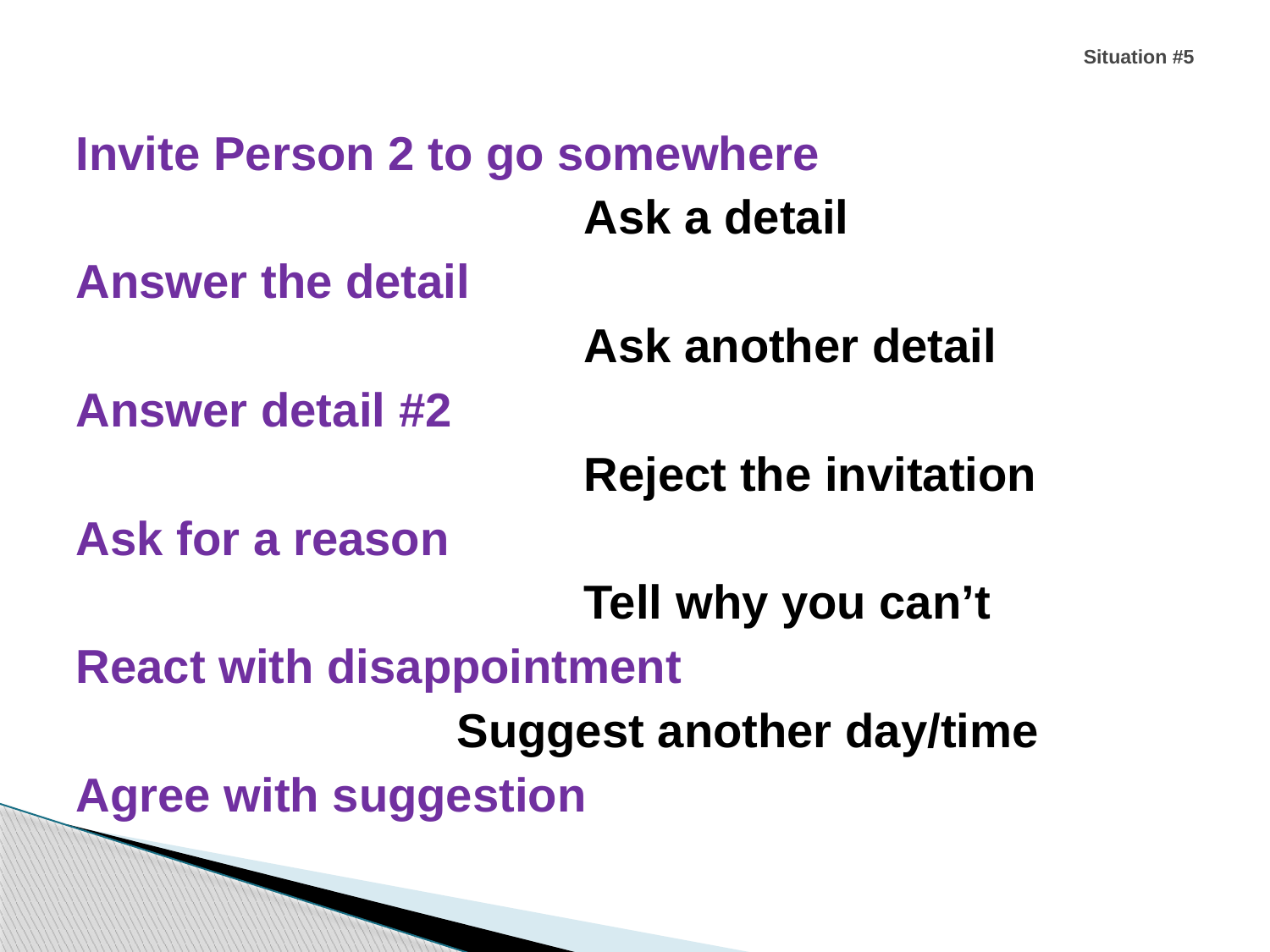

# Situation #5
Invite Person 2 to go somewhere
				Ask a detail
Answer the detail
				Ask another detail
Answer detail #2
				Reject the invitation
Ask for a reason
				Tell why you can’t
React with disappointment
			Suggest another day/time
Agree with suggestion